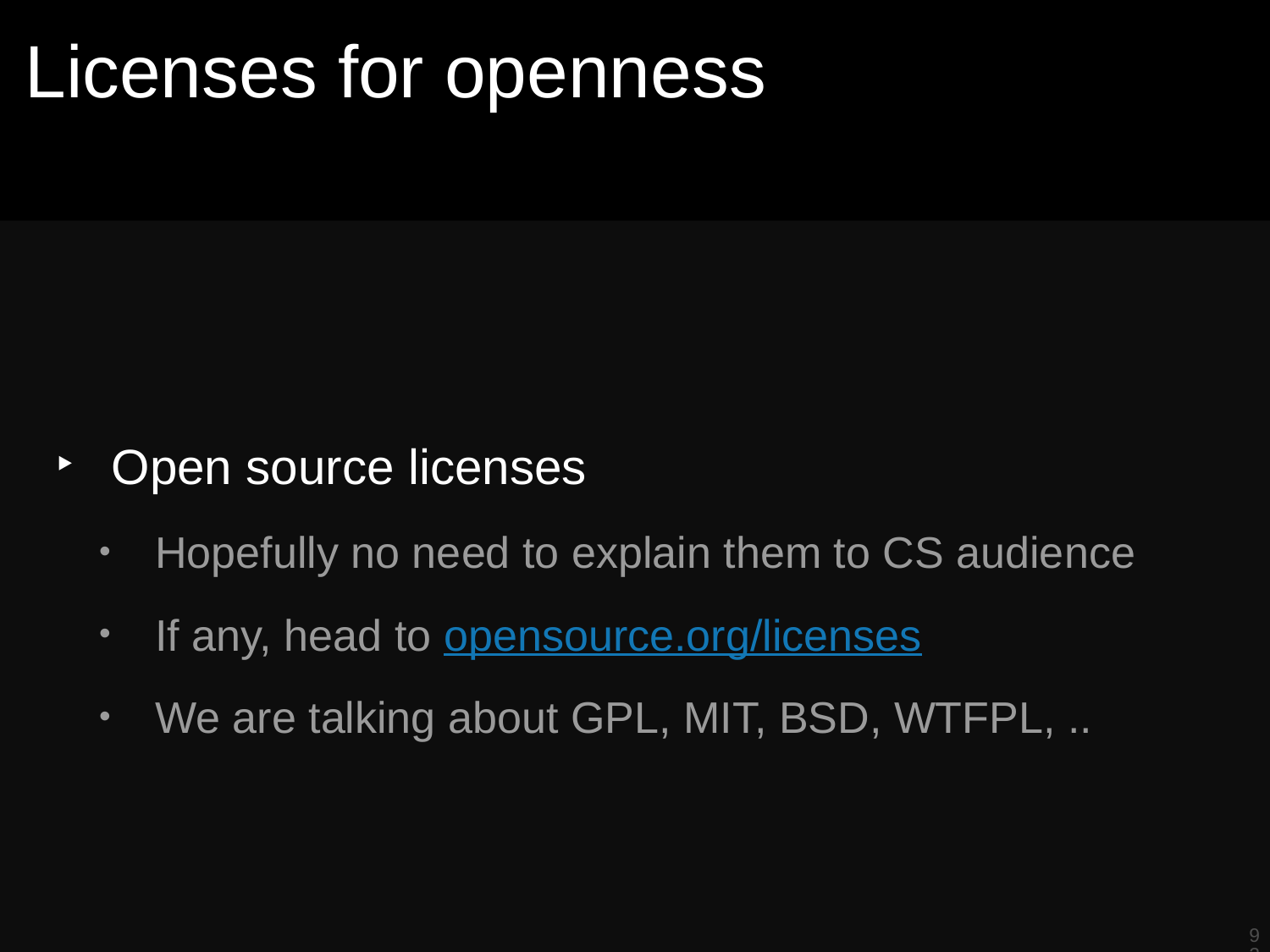

# Licenses for openness
Open source licenses
Hopefully no need to explain them to CS audience
If any, head to opensource.org/licenses
We are talking about GPL, MIT, BSD, WTFPL, ..
92